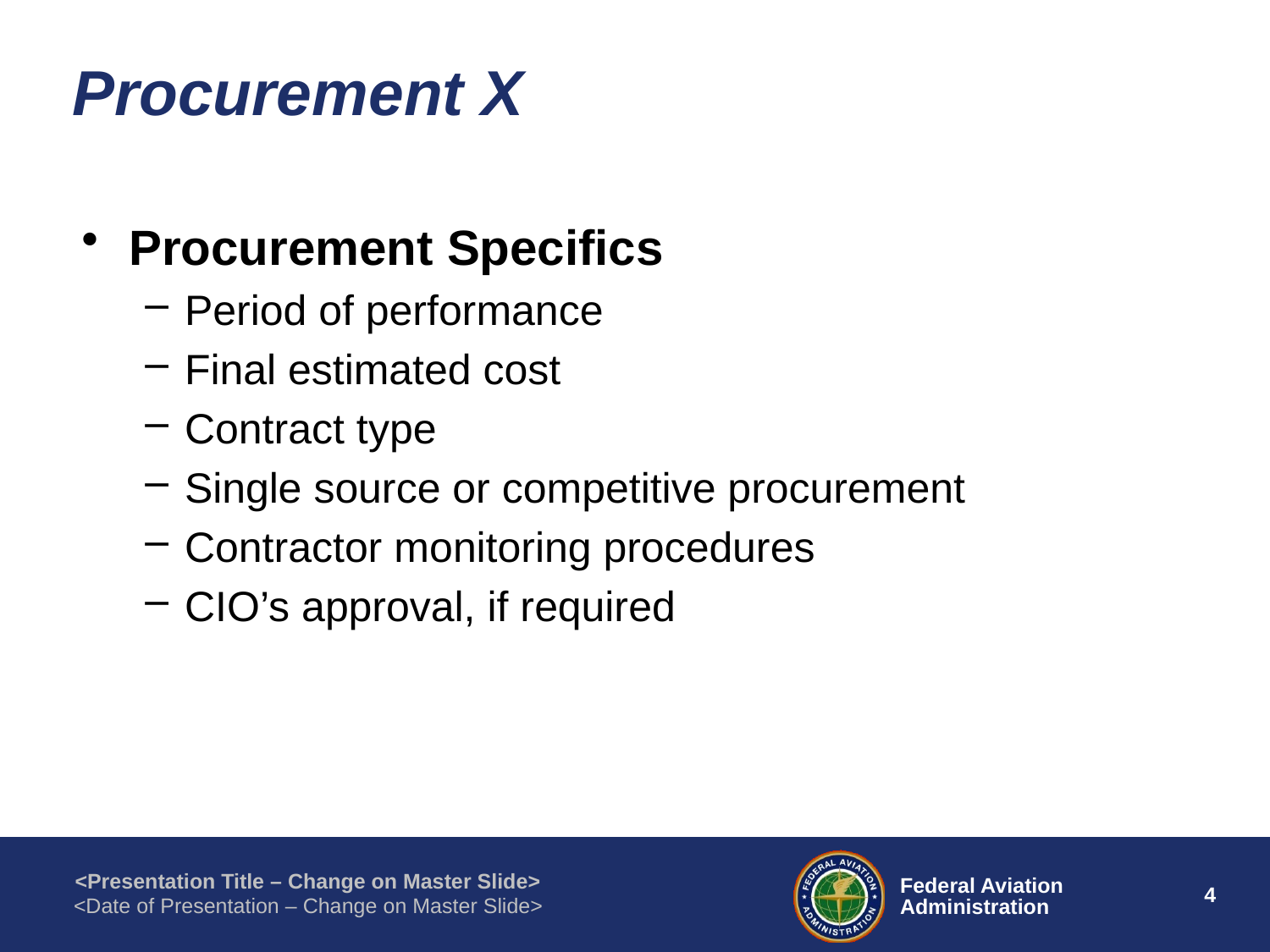

# Procurement X
Procurement Specifics
Period of performance
Final estimated cost
Contract type
Single source or competitive procurement
Contractor monitoring procedures
CIO’s approval, if required